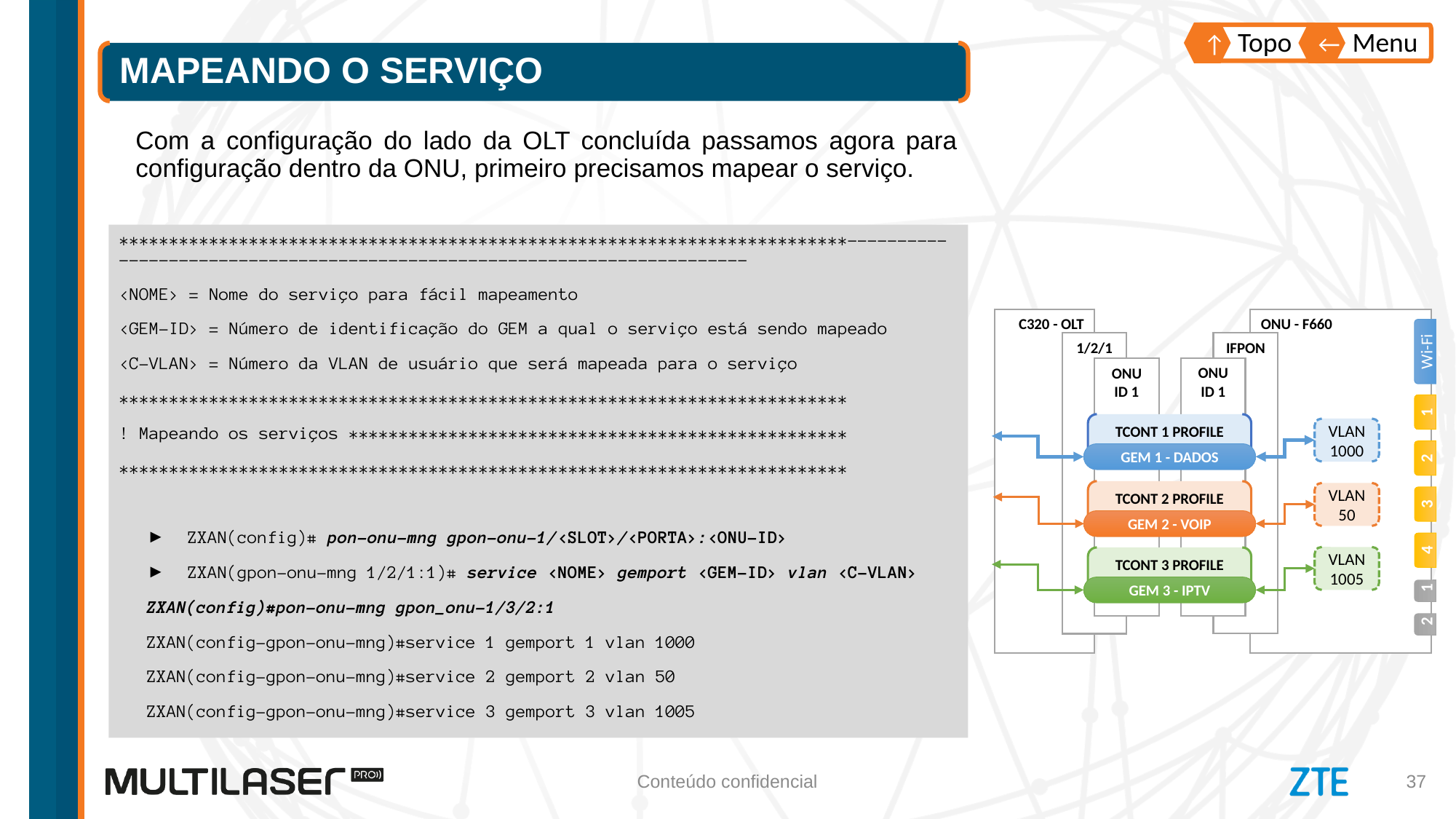

Topo
↑
Menu
←
# Mapeando o serviço
Com a configuração do lado da OLT concluída passamos agora para configuração dentro da ONU, primeiro precisamos mapear o serviço.
*************************************************************************-------------------------------------------------------------------------
<NOME> = Nome do serviço para fácil mapeamento
<GEM-ID> = Número de identificação do GEM a qual o serviço está sendo mapeado
<C-VLAN> = Número da VLAN de usuário que será mapeada para o serviço
*************************************************************************
! Mapeando os serviços **************************************************
*************************************************************************

ZXAN(config)# pon-onu-mng gpon-onu-1/<SLOT>/<PORTA>:<ONU-ID>
ZXAN(gpon-onu-mng 1/2/1:1)# service <NOME> gemport <GEM-ID> vlan <C-VLAN>
ZXAN(config)#pon-onu-mng gpon_onu-1/3/2:1
ZXAN(config-gpon-onu-mng)#service 1 gemport 1 vlan 1000
ZXAN(config-gpon-onu-mng)#service 2 gemport 2 vlan 50
ZXAN(config-gpon-onu-mng)#service 3 gemport 3 vlan 1005
ONU - F660
IFPON
ONU
ID 1
C320 - OLT
1/2/1
ONU
ID 1
Wi-Fi
4
3
2
1
TCONT 1 PROFILE DADOS
GEM 1 - DADOS
TCONT 2 PROFILE VOIP
GEM 2 - VOIP
TCONT 3 PROFILE IPTV
GEM 3 - IPTV
VLAN 1000
VLAN 50
VLAN 1005
2
1
Conteúdo confidencial
37